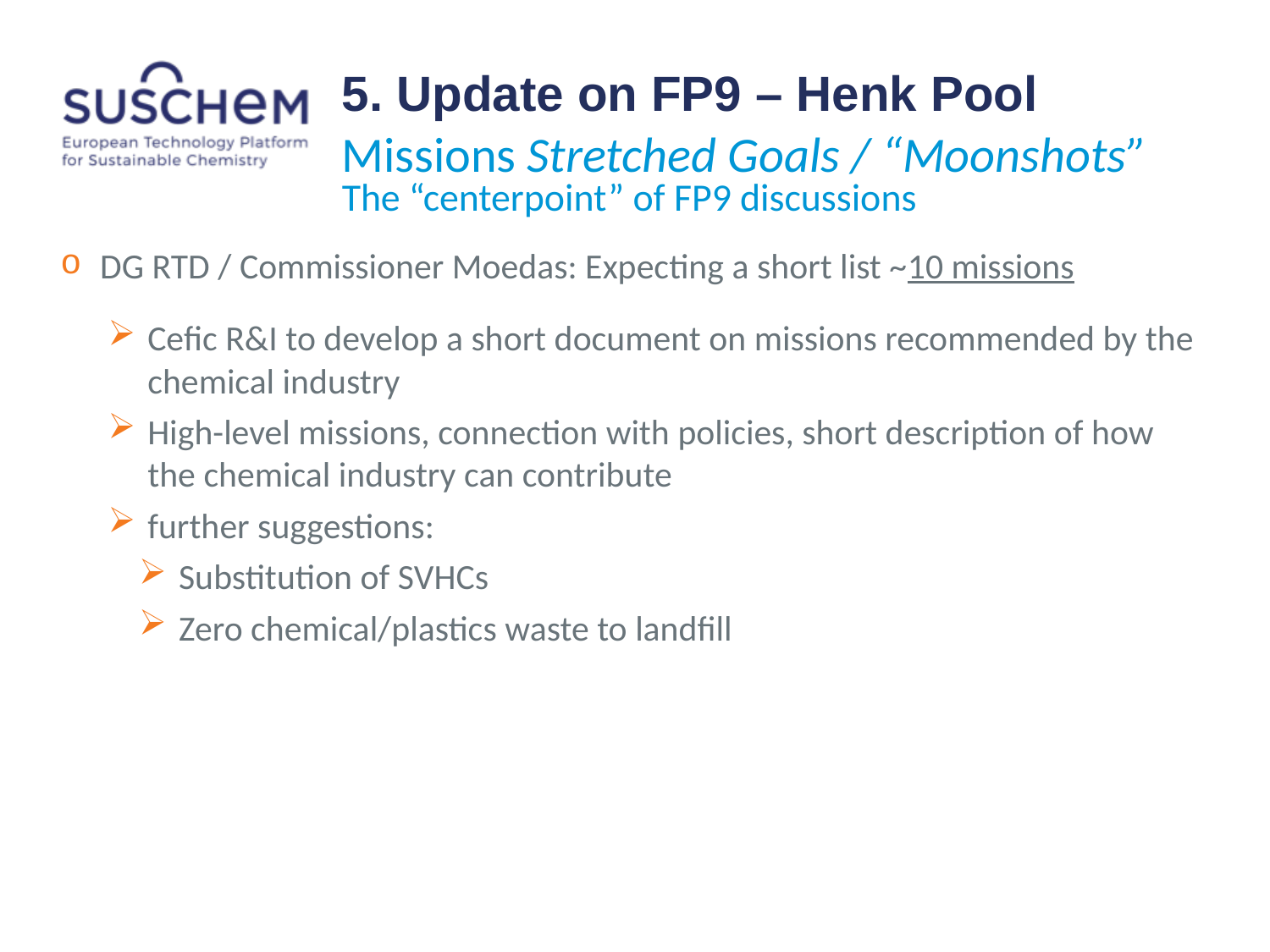

# 5. Update on FP9 – Henk Pool
Missions Stretched Goals / “Moonshots”
The “centerpoint” of FP9 discussions
DG RTD / Commissioner Moedas: Expecting a short list ~10 missions
Cefic R&I to develop a short document on missions recommended by the chemical industry
High-level missions, connection with policies, short description of how the chemical industry can contribute
further suggestions:
Substitution of SVHCs
Zero chemical/plastics waste to landfill